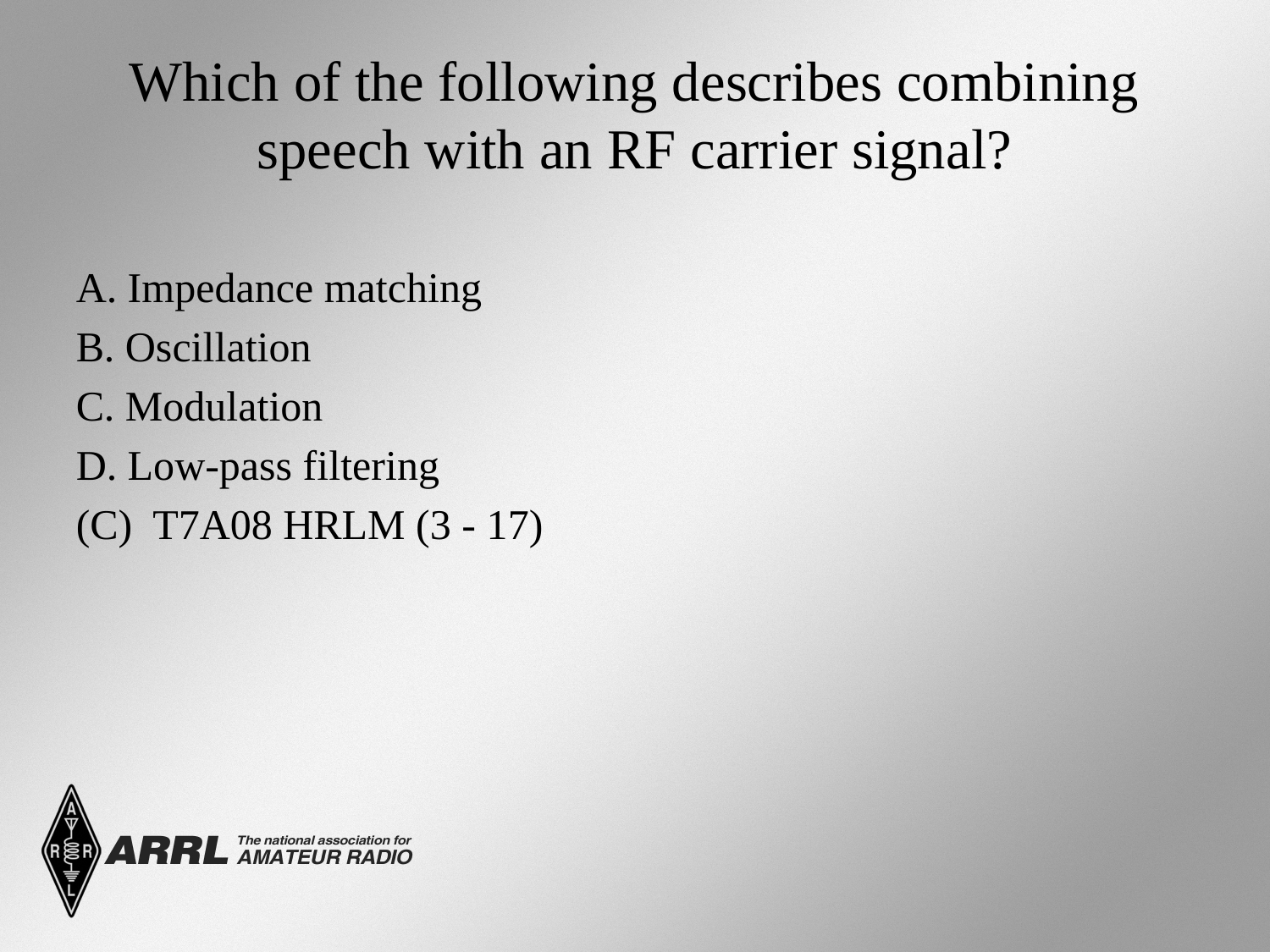

# Which of the following describes combining speech with an RF carrier signal?
A. Impedance matching
B. Oscillation
C. Modulation
D. Low-pass filtering
(C)  T7A08 HRLM (3 - 17)